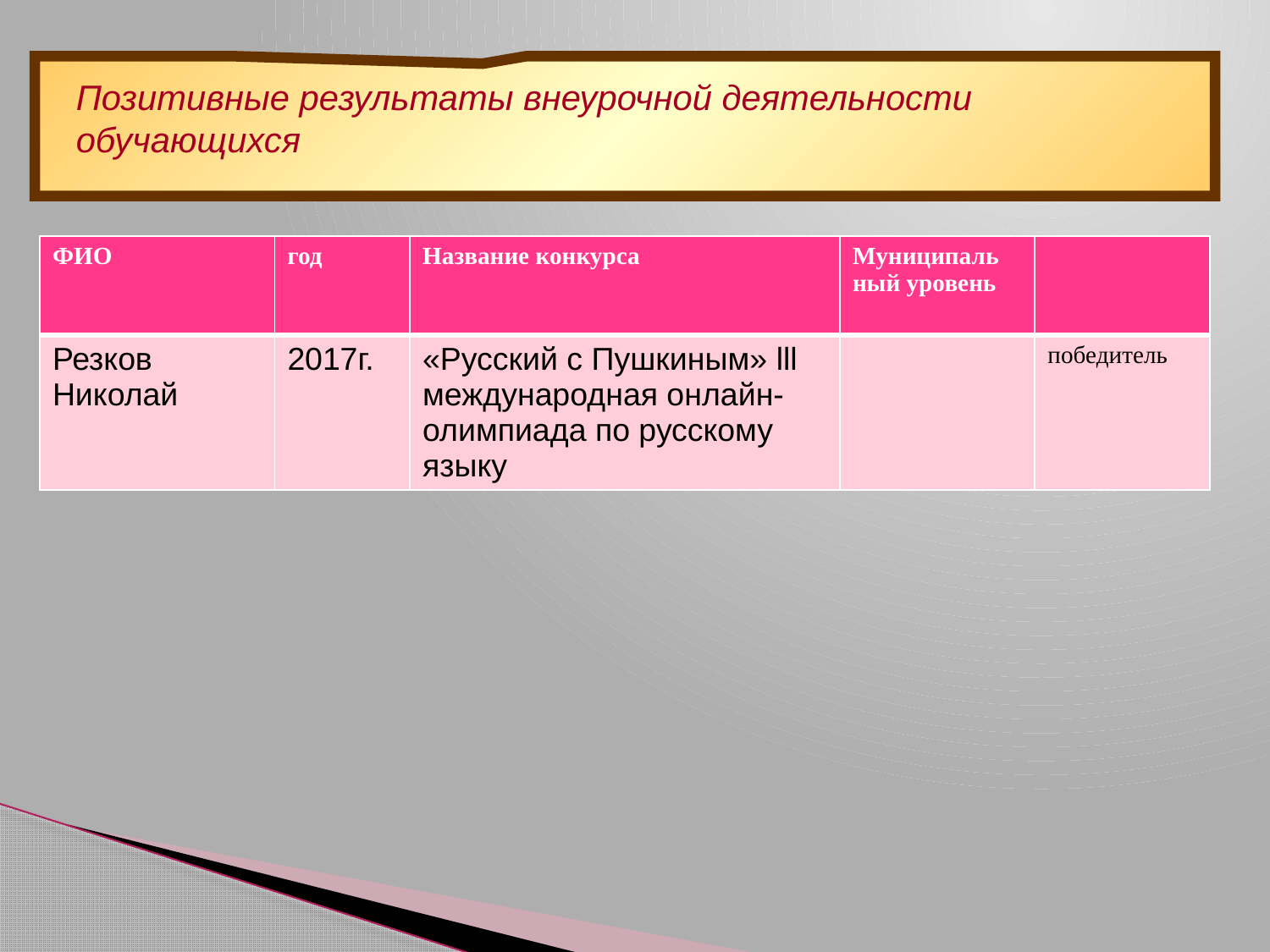

# Позитивные результаты внеурочной деятельности обучающихся

| ФИО | год | Название конкурса | Муниципаль ный уровень |  |
| --- | --- | --- | --- | --- |
| Резков Николай | 2017г. | «Русский с Пушкиным» lll международная онлайн-олимпиада по русскому языку |  | победитель |